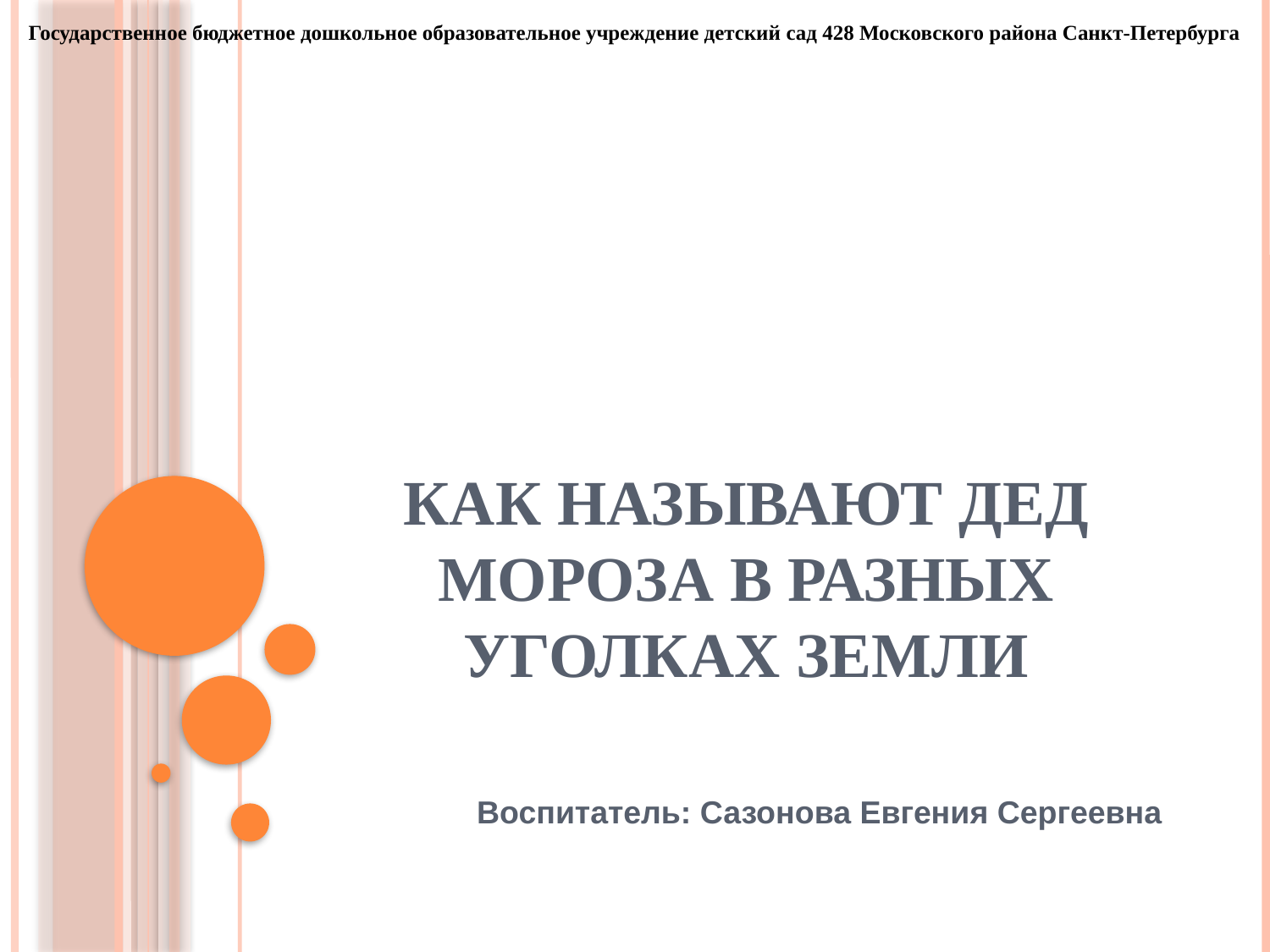

Государственное бюджетное дошкольное образовательное учреждение детский сад 428 Московского района Санкт-Петербурга
# Как называют Дед Мороза в разных уголках земли
Воспитатель: Сазонова Евгения Сергеевна